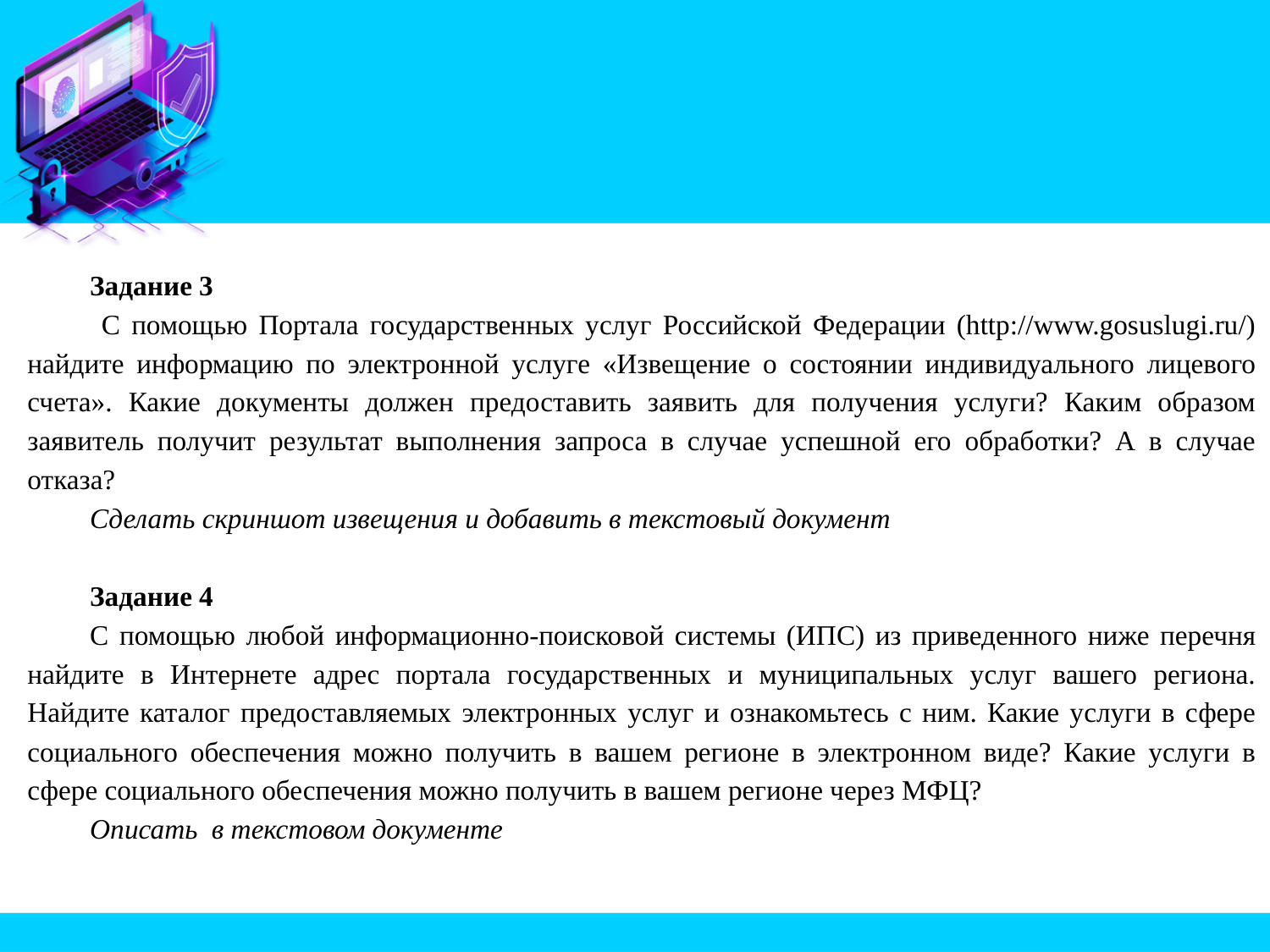

Задание 3
 С помощью Портала государственных услуг Российской Федерации (http://www.gosuslugi.ru/) найдите информацию по электронной услуге «Извещение о состоянии индивидуального лицевого счета». Какие документы должен предоставить заявить для получения услуги? Каким образом заявитель получит результат выполнения запроса в случае успешной его обработки? А в случае отказа?
Сделать скриншот извещения и добавить в текстовый документ

Задание 4
С помощью любой информационно-поисковой системы (ИПС) из приведенного ниже перечня найдите в Интернете адрес портала государственных и муниципальных услуг вашего региона. Найдите каталог предоставляемых электронных услуг и ознакомьтесь с ним. Какие услуги в сфере социального обеспечения можно получить в вашем регионе в электронном виде? Какие услуги в сфере социального обеспечения можно получить в вашем регионе через МФЦ?
Описать  в текстовом документе